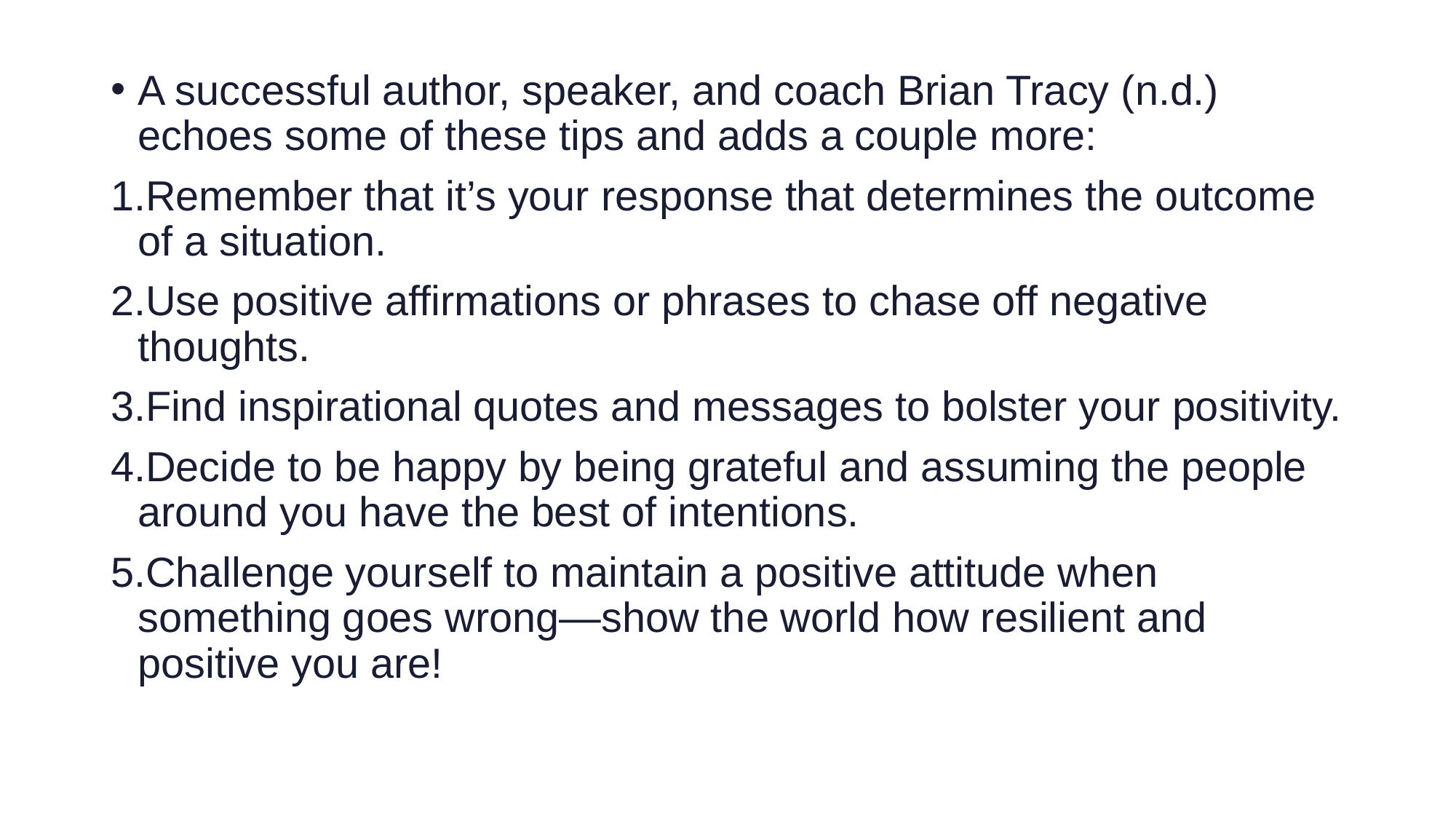

A successful author, speaker, and coach Brian Tracy (n.d.) echoes some of these tips and adds a couple more:
Remember that it’s your response that determines the outcome of a situation.
Use positive affirmations or phrases to chase off negative thoughts.
Find inspirational quotes and messages to bolster your positivity.
Decide to be happy by being grateful and assuming the people around you have the best of intentions.
Challenge yourself to maintain a positive attitude when something goes wrong—show the world how resilient and positive you are!